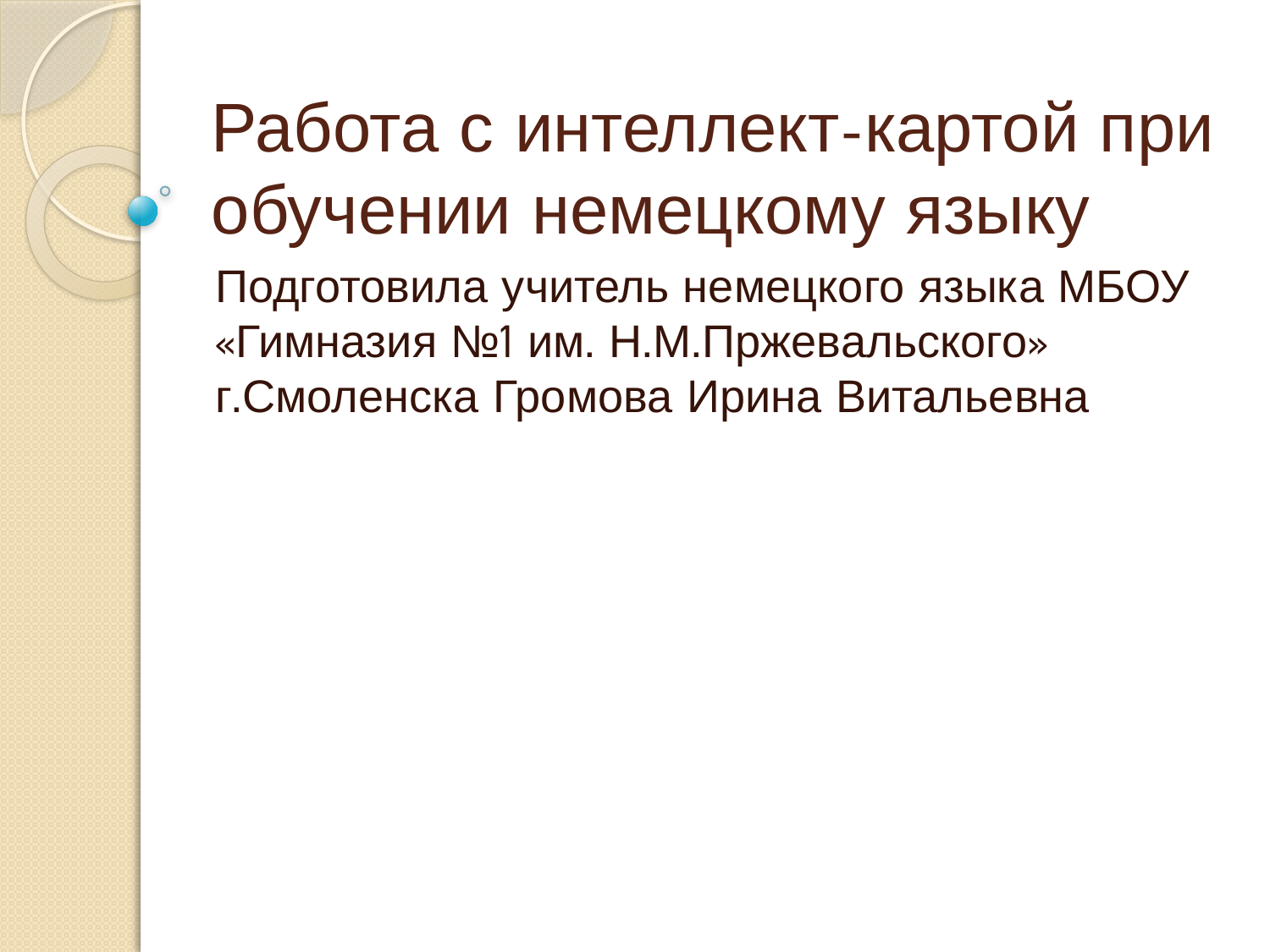

# Работа с интеллект-картой при обучении немецкому языку
Подготовила учитель немецкого языка МБОУ «Гимназия №1 им. Н.М.Пржевальского» г.Смоленска Громова Ирина Витальевна